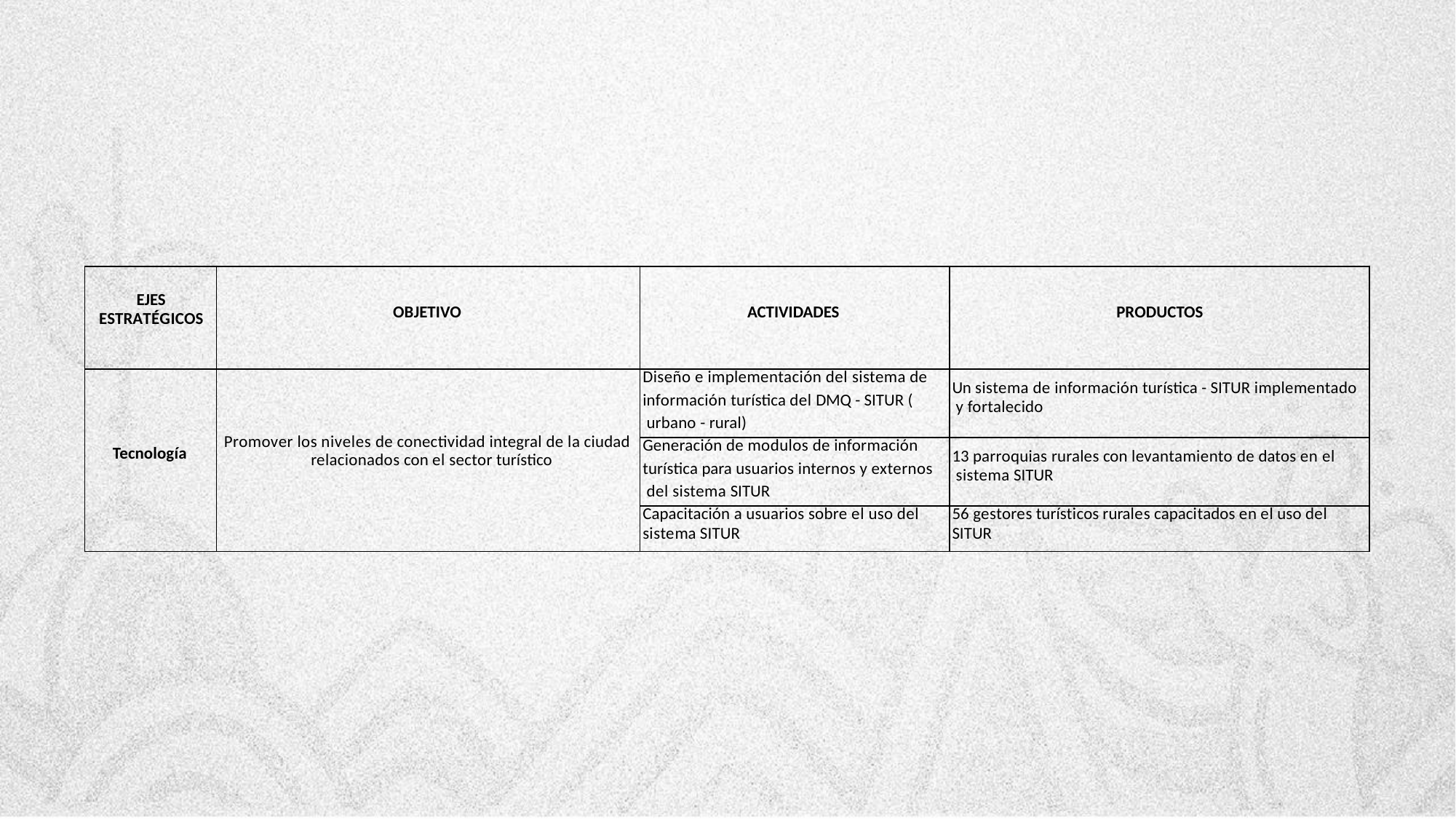

| EJES ESTRATÉGICOS | OBJETIVO | ACTIVIDADES | PRODUCTOS |
| --- | --- | --- | --- |
| Tecnología | Promover los niveles de conectividad integral de la ciudad relacionados con el sector turístico | Diseño e implementación del sistema de información turística del DMQ - SITUR ( urbano - rural) | Un sistema de información turística - SITUR implementado y fortalecido |
|  |  | Generación de modulos de información turística para usuarios internos y externos del sistema SITUR | 13 parroquias rurales con levantamiento de datos en el sistema SITUR |
|  |  | Capacitación a usuarios sobre el uso del sistema SITUR | 56 gestores turísticos rurales capacitados en el uso del SITUR |